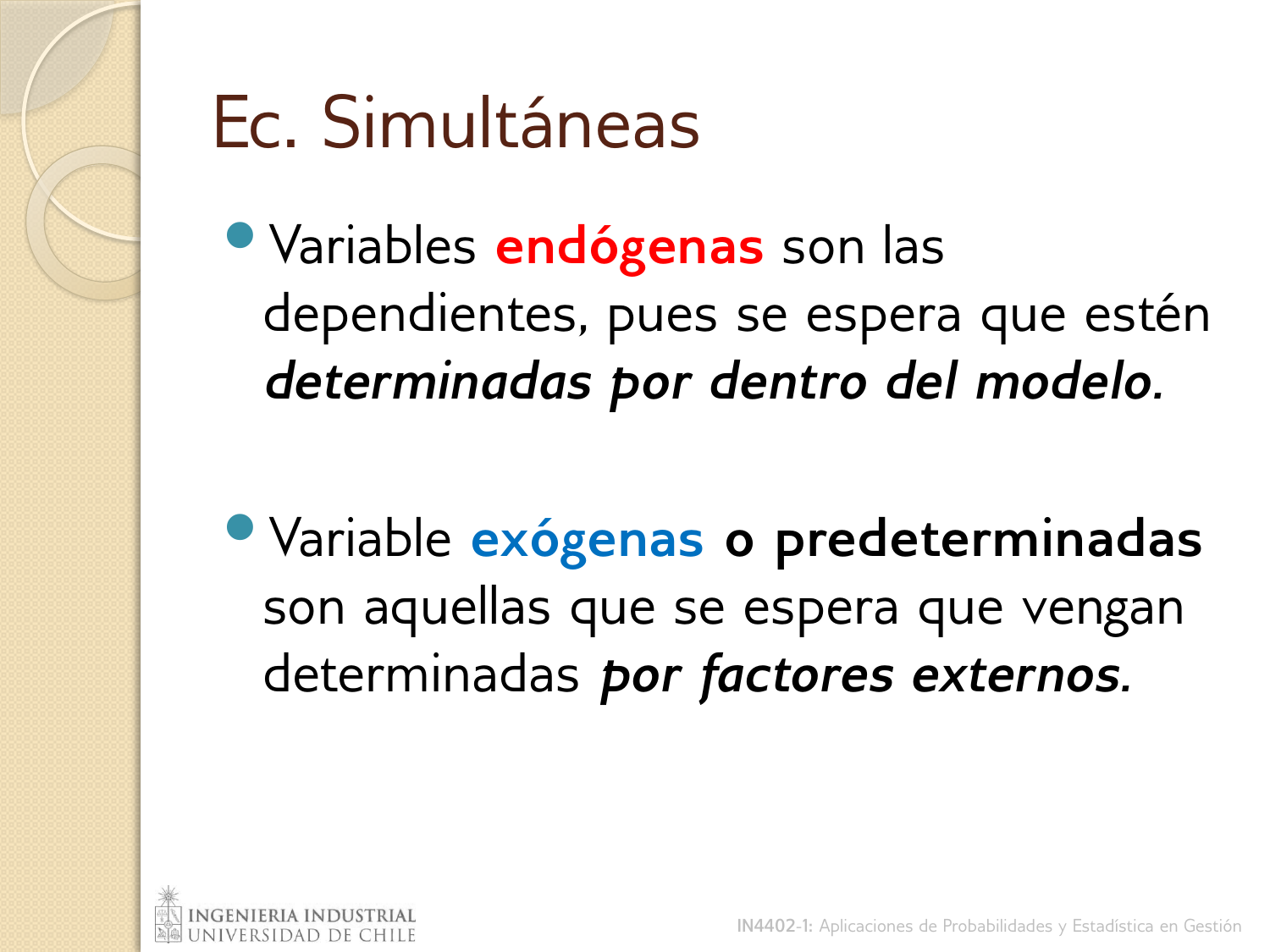

# Ec. Simultáneas
Variables endógenas son las dependientes, pues se espera que estén determinadas por dentro del modelo.

Variable exógenas o predeterminadas son aquellas que se espera que vengan determinadas por factores externos.